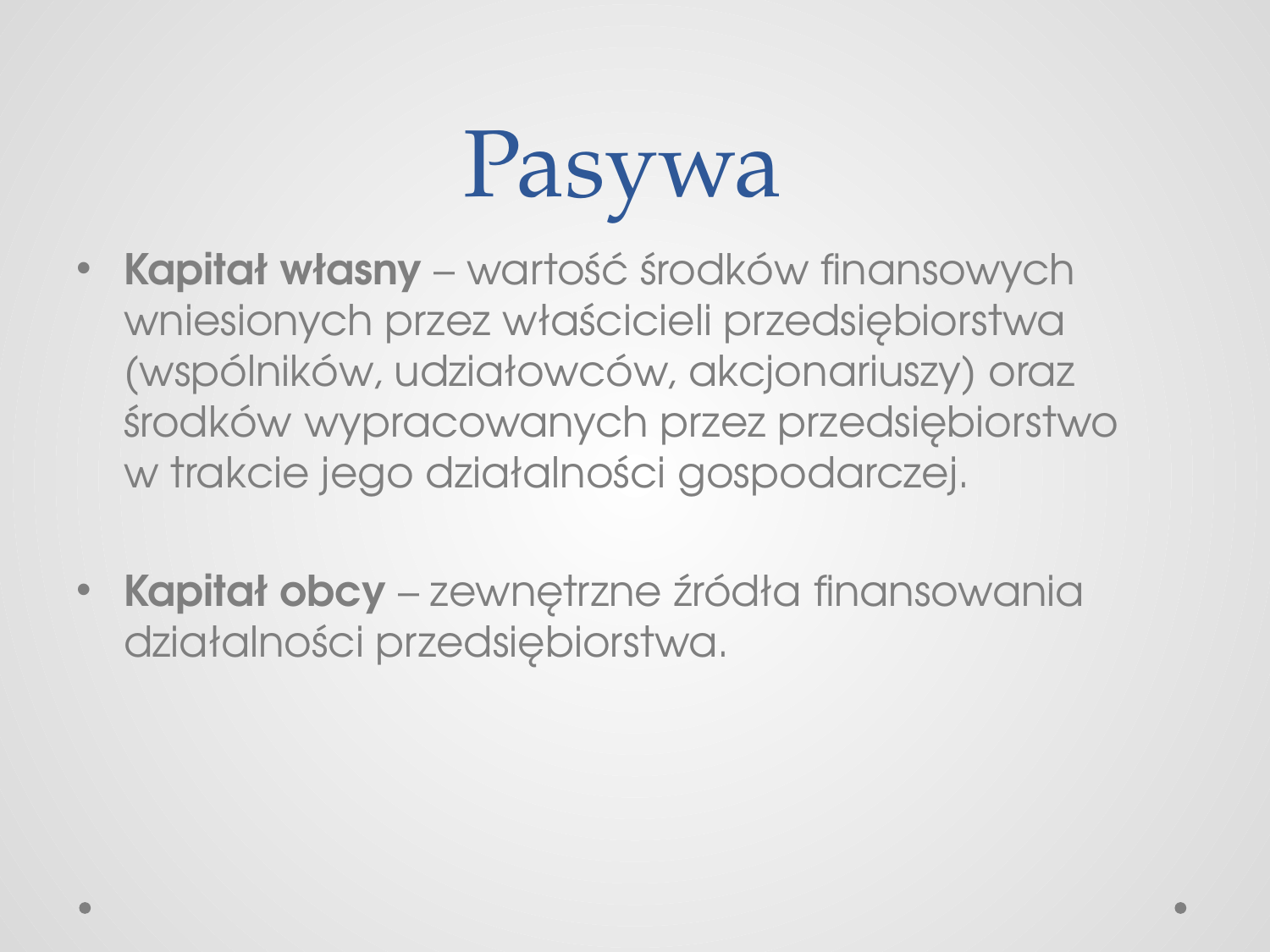

# Pasywa
Kapitał własny – wartość środków finansowych wniesionych przez właścicieli przedsiębiorstwa (wspólników, udziałowców, akcjonariuszy) oraz środków wypracowanych przez przedsiębiorstwo
w trakcie jego działalności gospodarczej.

Kapitał obcy – zewnętrzne źródła finansowania działalności przedsiębiorstwa.